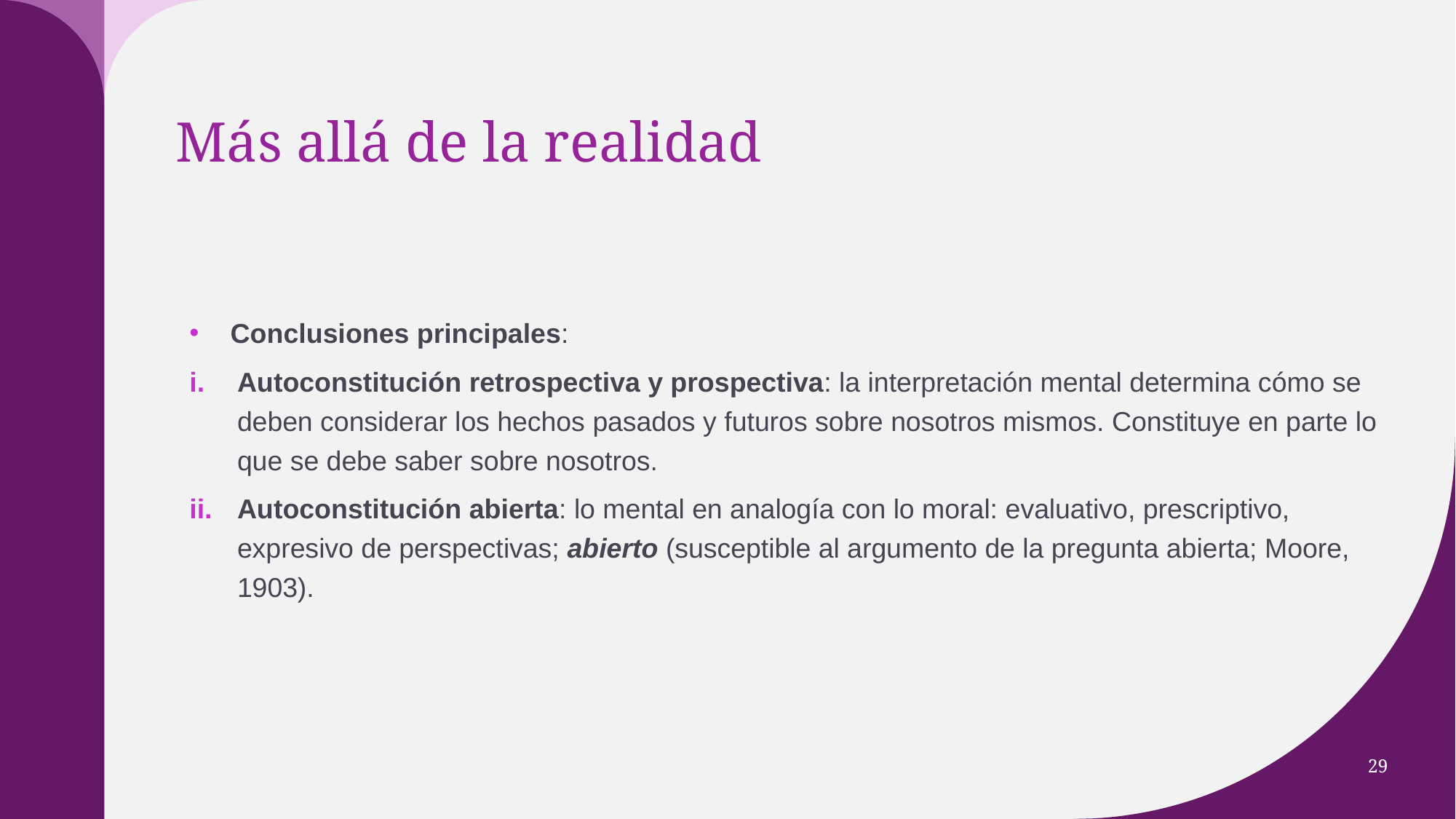

# Más allá de la realidad
Conclusiones principales:
Autoconstitución retrospectiva y prospectiva: la interpretación mental determina cómo se deben considerar los hechos pasados y futuros sobre nosotros mismos. Constituye en parte lo que se debe saber sobre nosotros.
Autoconstitución abierta: lo mental en analogía con lo moral: evaluativo, prescriptivo, expresivo de perspectivas; abierto (susceptible al argumento de la pregunta abierta; Moore, 1903).
29